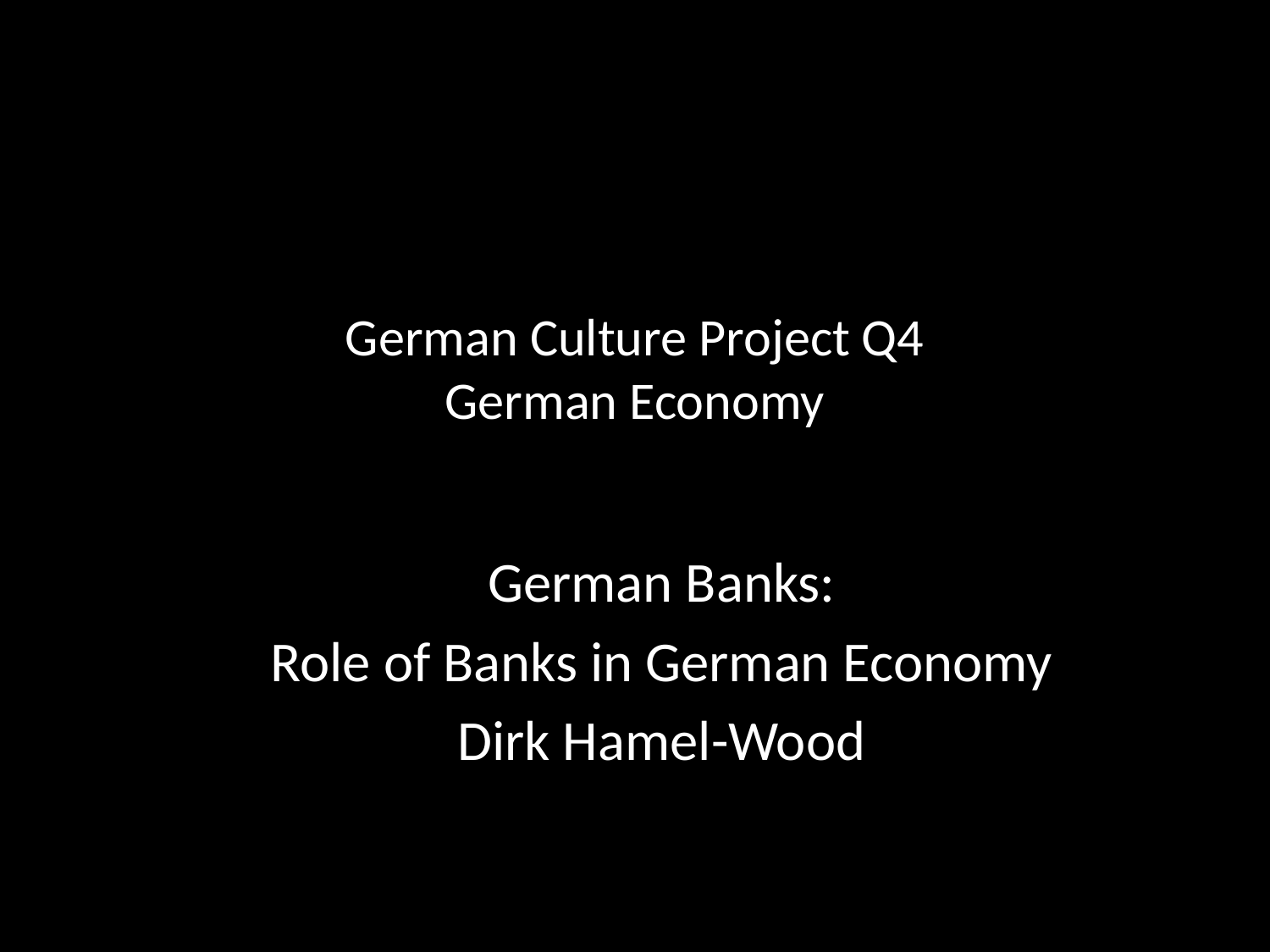

# German Culture Project Q4 German Economy
German Banks:
Role of Banks in German Economy
Dirk Hamel-Wood